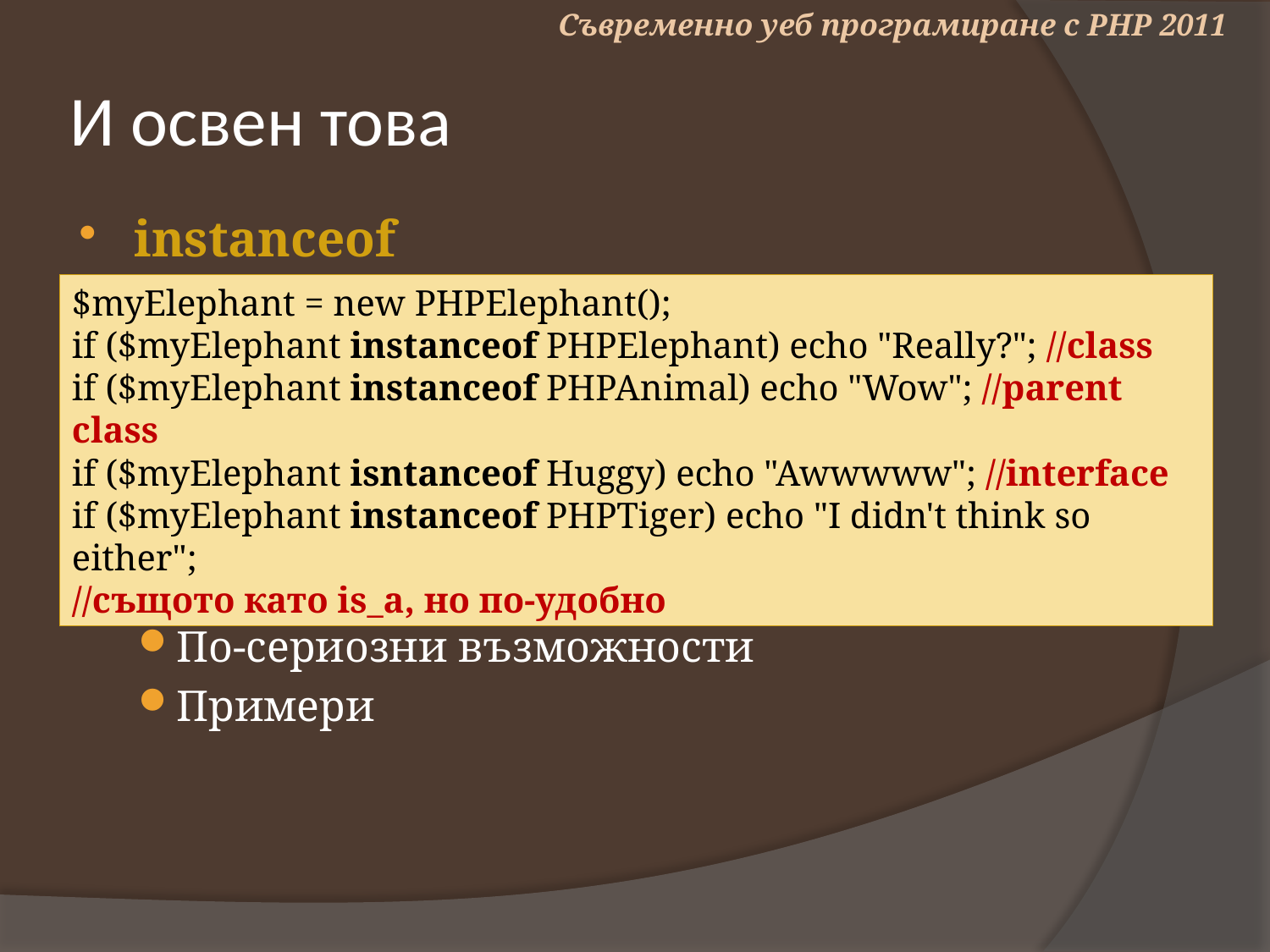

Съвременно уеб програмиране с PHP 2011
# И освен това
instanceof

ReflectionObject
По-сериозни възможности
Примери
$myElephant = new PHPElephant();
if ($myElephant instanceof PHPElephant) echo "Really?"; //class
if ($myElephant instanceof PHPAnimal) echo "Wow"; //parent class
if ($myElephant isntanceof Huggy) echo "Awwwww"; //interface
if ($myElephant instanceof PHPTiger) echo "I didn't think so either";
//същото като is_a, но по-удобно